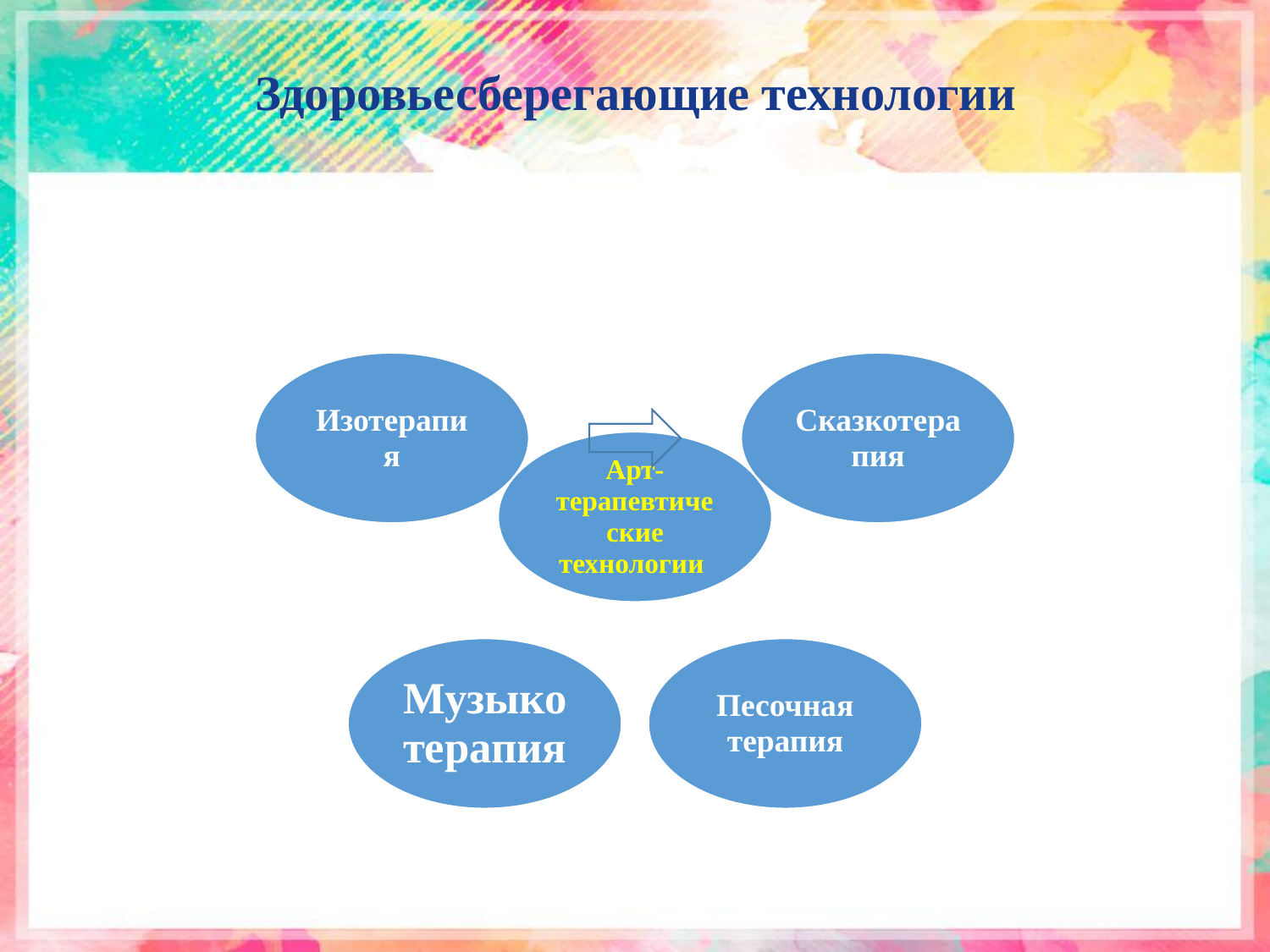

# Здоровьесберегающие технологии
Арт-терапевтические технологии
Сказкотерапия
Песочная терапия
Музыкотерапия
Изотерапия